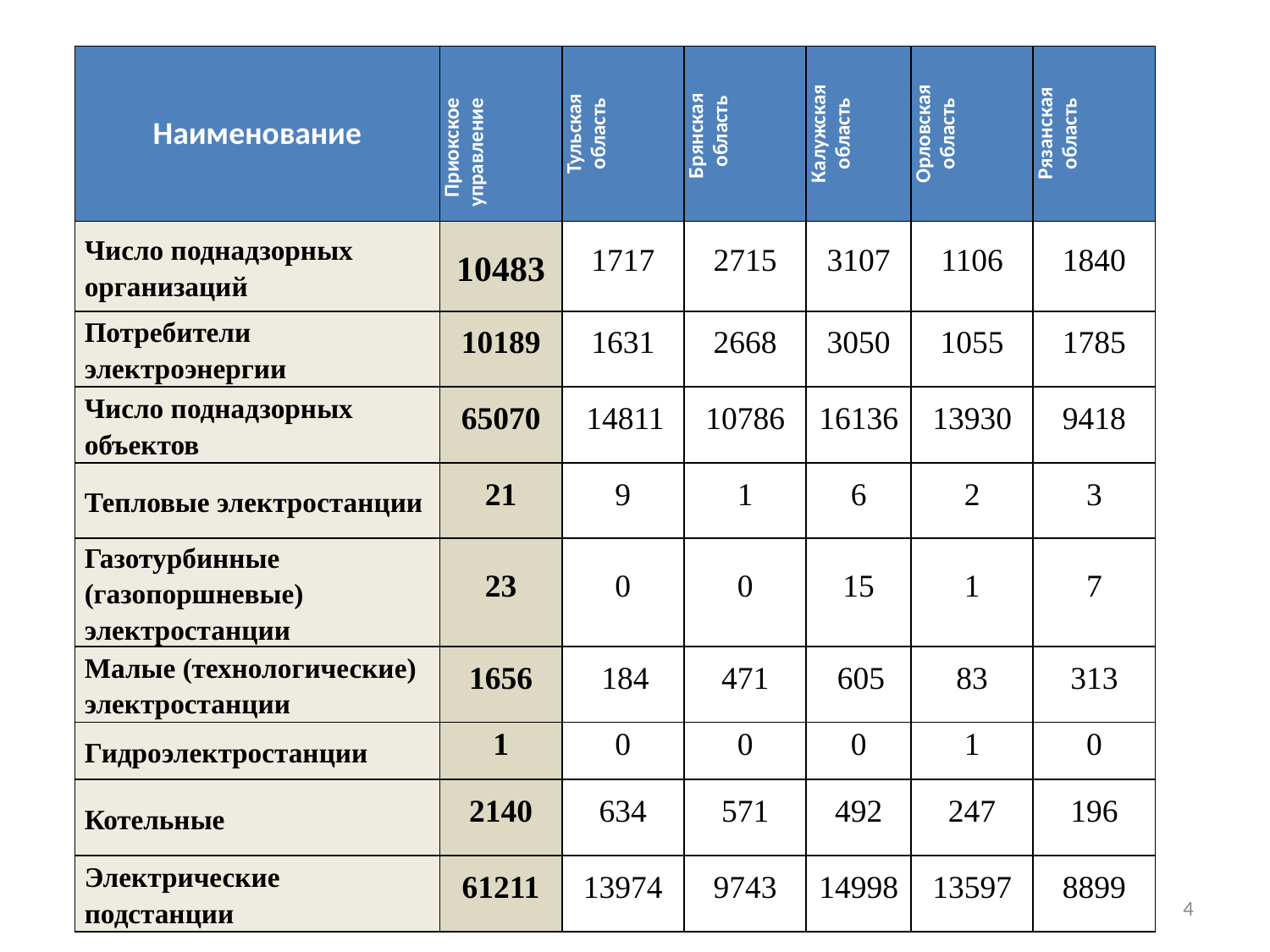

| Наименование | Приокское управление | Тульская область | Брянская область | Калужская область | Орловская область | Рязанская область |
| --- | --- | --- | --- | --- | --- | --- |
| Число поднадзорных организаций | 10483 | 1717 | 2715 | 3107 | 1106 | 1840 |
| Потребители электроэнергии | 10189 | 1631 | 2668 | 3050 | 1055 | 1785 |
| Число поднадзорных объектов | 65070 | 14811 | 10786 | 16136 | 13930 | 9418 |
| Тепловые электростанции | 21 | 9 | 1 | 6 | 2 | 3 |
| Газотурбинные (газопоршневые) электростанции | 23 | 0 | 0 | 15 | 1 | 7 |
| Малые (технологические) электростанции | 1656 | 184 | 471 | 605 | 83 | 313 |
| Гидроэлектростанции | 1 | 0 | 0 | 0 | 1 | 0 |
| Котельные | 2140 | 634 | 571 | 492 | 247 | 196 |
| Электрические подстанции | 61211 | 13974 | 9743 | 14998 | 13597 | 8899 |
4